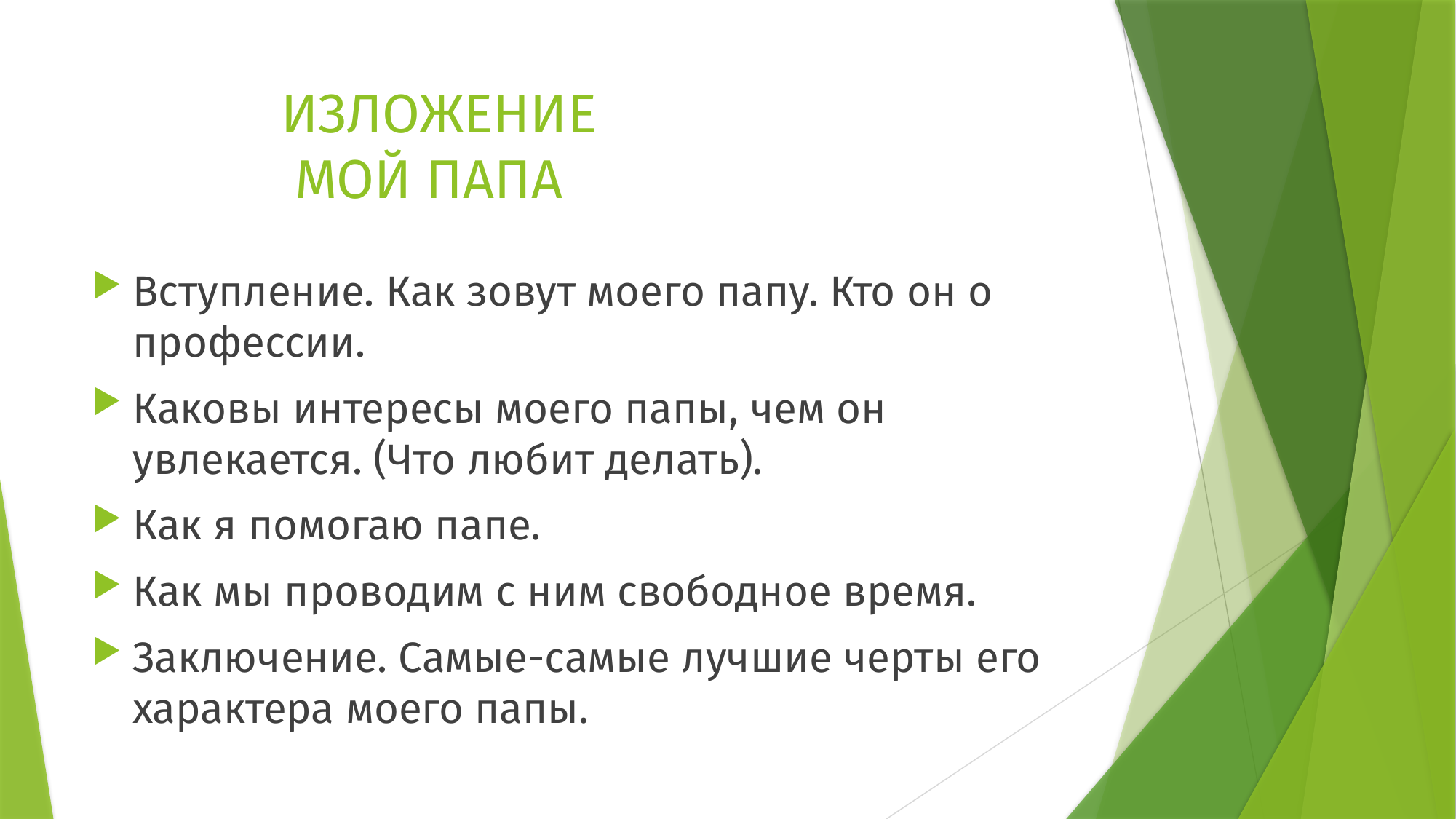

# ИЗЛОЖЕНИЕ МОЙ ПАПА
Вступление. Как зовут моего папу. Кто он о профессии.
Каковы интересы моего папы, чем он увлекается. (Что любит делать).
Как я помогаю папе.
Как мы проводим с ним свободное время.
Заключение. Самые-самые лучшие черты его характера моего папы.